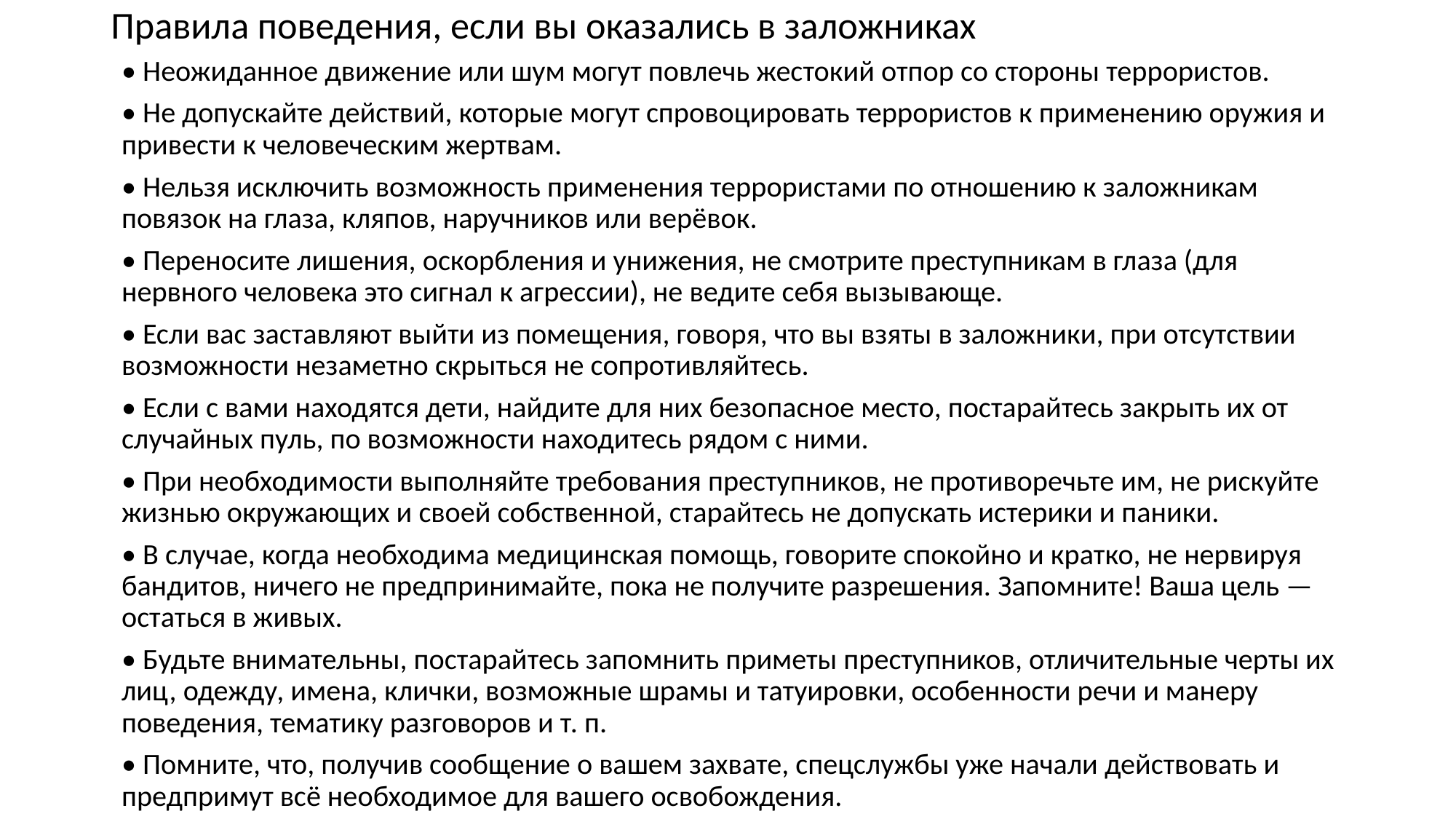

# Правила поведения, если вы оказались в заложниках
• Неожиданное движение или шум могут повлечь жестокий отпор со стороны террористов.
• Не допускайте действий, которые могут спровоцировать террористов к применению оружия и привести к человеческим жертвам.
• Нельзя исключить возможность применения террористами по отношению к заложникам повязок на глаза, кляпов, наручников или верёвок.
• Переносите лишения, оскорбления и унижения, не смотрите преступникам в глаза (для нервного человека это сигнал к агрессии), не ведите себя вызывающе.
• Если вас заставляют выйти из помещения, говоря, что вы взяты в заложники, при отсутствии возможности незаметно скрыться не сопротивляйтесь.
• Если с вами находятся дети, найдите для них безопасное место, постарайтесь закрыть их от случайных пуль, по возможности находитесь рядом с ними.
• При необходимости выполняйте требования преступников, не противоречьте им, не рискуйте жизнью окружающих и своей собственной, старайтесь не допускать истерики и паники.
• В случае, когда необходима медицинская помощь, говорите спокойно и кратко, не нервируя бандитов, ничего не предпринимайте, пока не получите разрешения. Запомните! Ваша цель — остаться в живых.
• Будьте внимательны, постарайтесь запомнить приметы преступников, отличительные черты их лиц, одежду, имена, клички, возможные шрамы и татуировки, особенности речи и манеру поведения, тематику разговоров и т. п.
• Помните, что, получив сообщение о вашем захвате, спецслужбы уже начали действовать и предпримут всё необходимое для вашего освобождения.